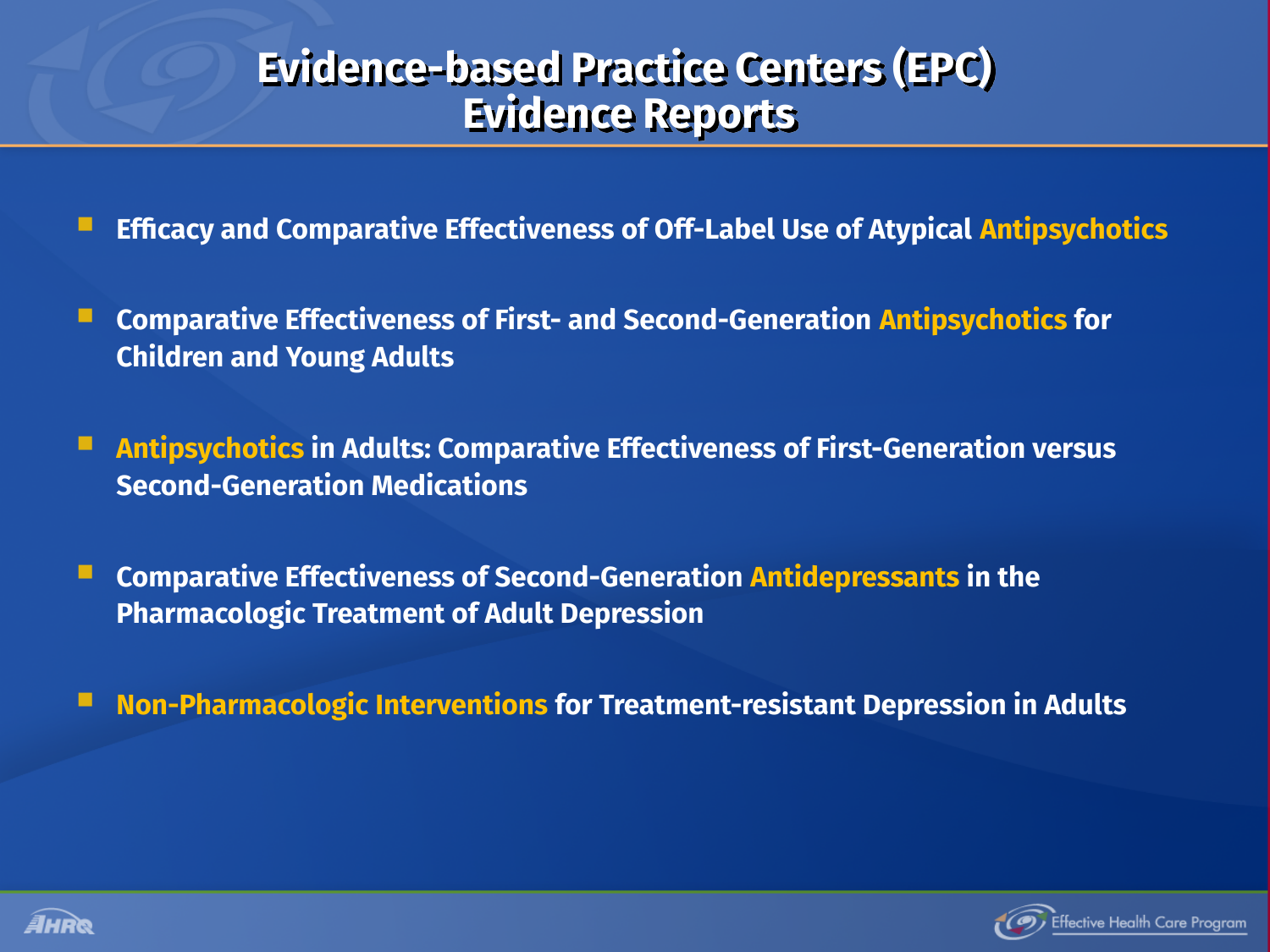

# Evidence-based Practice Centers (EPC) Evidence Reports
Efficacy and Comparative Effectiveness of Off-Label Use of Atypical Antipsychotics

Comparative Effectiveness of First- and Second-Generation Antipsychotics for Children and Young Adults

Antipsychotics in Adults: Comparative Effectiveness of First-Generation versus Second-Generation Medications

Comparative Effectiveness of Second-Generation Antidepressants in the Pharmacologic Treatment of Adult Depression

Non-Pharmacologic Interventions for Treatment-resistant Depression in Adults